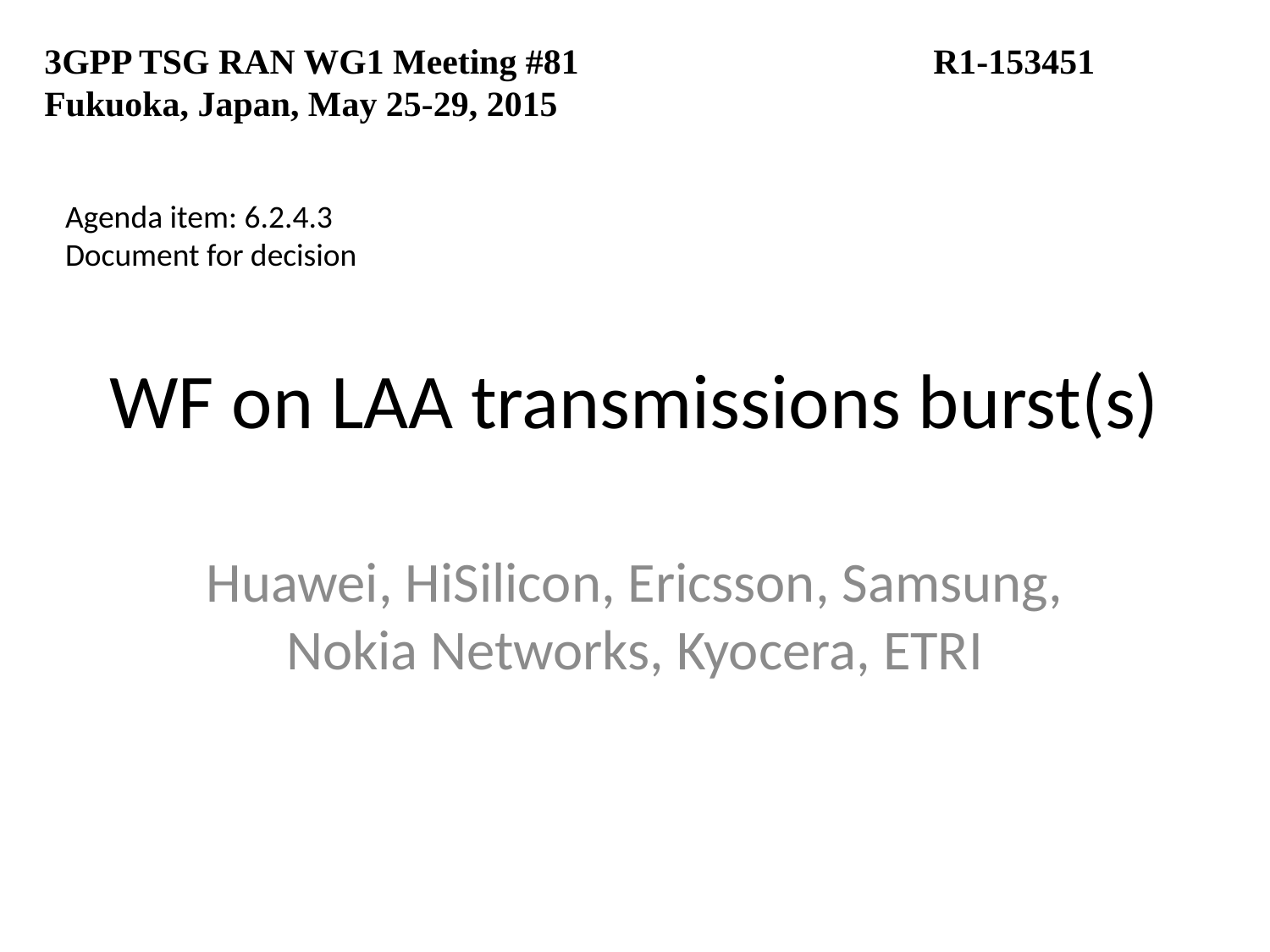

3GPP TSG RAN WG1 Meeting #81			R1-153451
Fukuoka, Japan, May 25-29, 2015
Agenda item: 6.2.4.3
Document for decision
# WF on LAA transmissions burst(s)
Huawei, HiSilicon, Ericsson, Samsung, Nokia Networks, Kyocera, ETRI